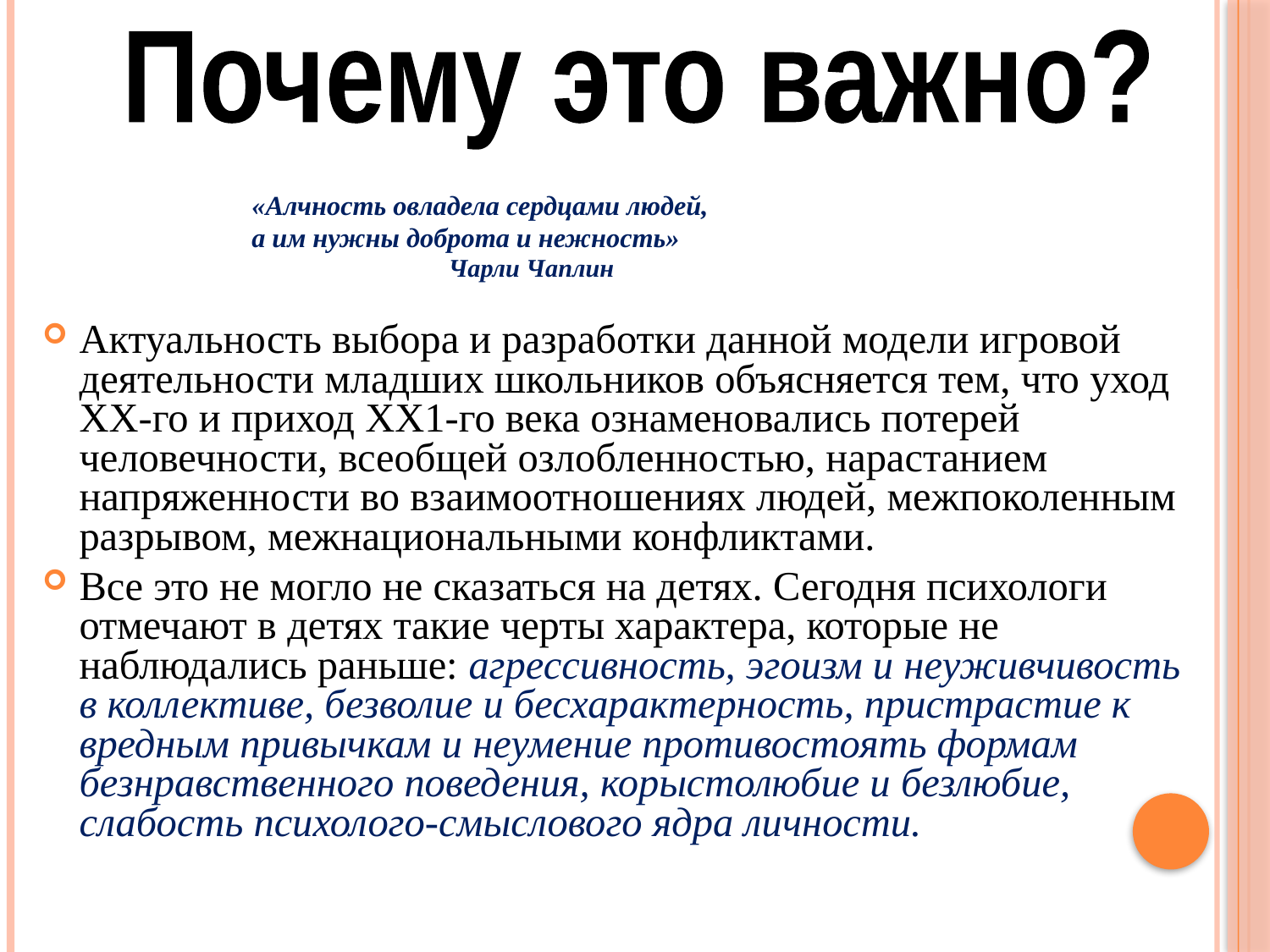

Почему это важно?
«Алчность овладела сердцами людей,
а им нужны доброта и нежность»
                               Чарли Чаплин

Актуальность выбора и разработки данной модели игровой деятельности младших школьников объясняется тем, что уход ХХ-го и приход ХХ1-го века ознаменовались потерей человечности, всеобщей озлобленностью, нарастанием напряженности во взаимоотношениях людей, межпоколенным разрывом, межнациональными конфликтами.
Все это не могло не сказаться на детях. Сегодня психологи отмечают в детях такие черты характера, которые не наблюдались раньше: агрессивность, эгоизм и неуживчивость в коллективе, безволие и бесхарактерность, пристрастие к вредным привычкам и неумение противостоять формам безнравственного поведения, корыстолюбие и безлюбие, слабость психолого-смыслового ядра личности.